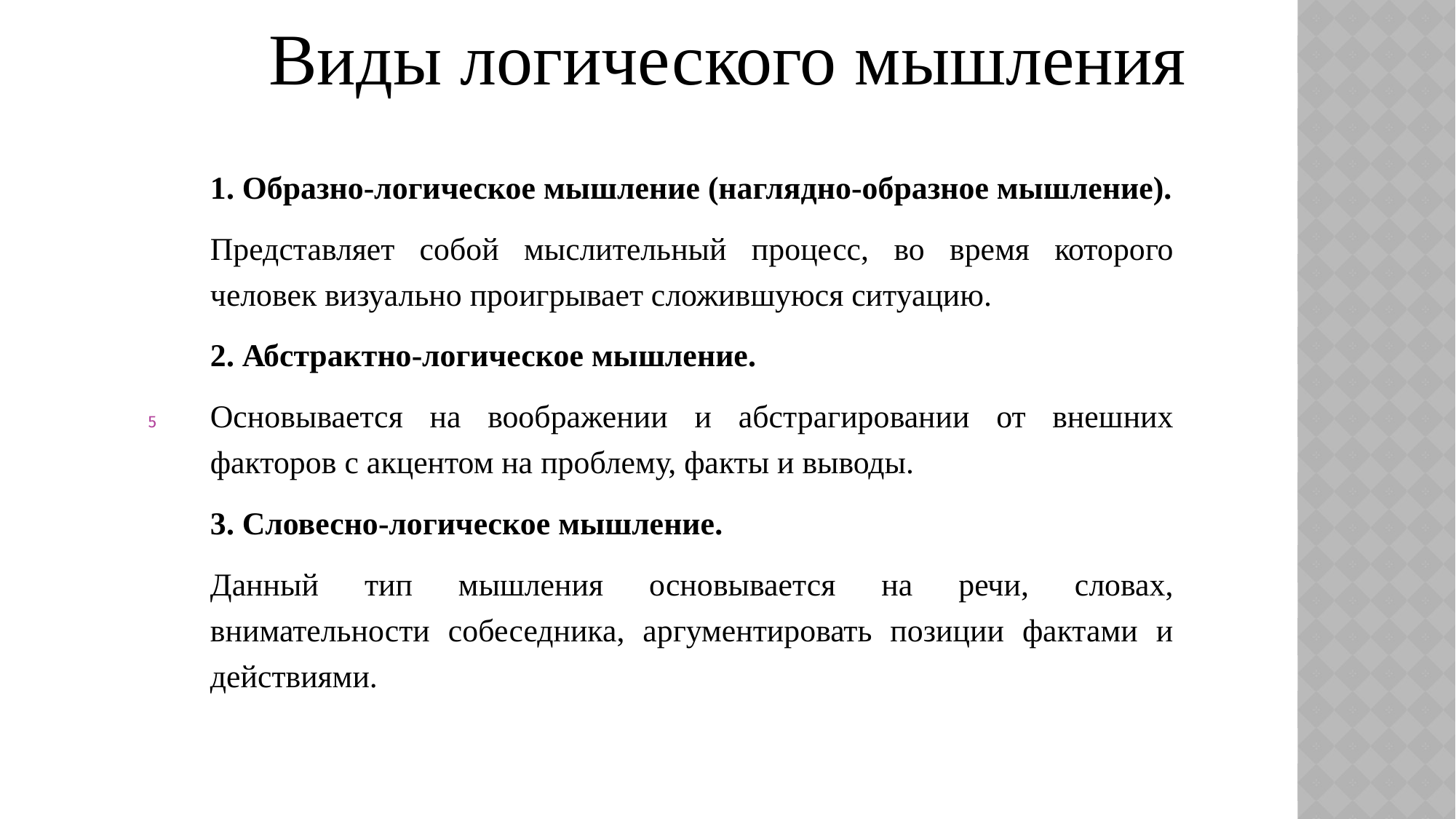

# Виды логического мышления
1. Образно-логическое мышление (наглядно-образное мышление).
Представляет собой мыслительный процесс, во время которого человек визуально проигрывает сложившуюся ситуацию.
2. Абстрактно-логическое мышление.
Основывается на воображении и абстрагировании от внешних факторов с акцентом на проблему, факты и выводы.
3. Словесно-логическое мышление.
Данный тип мышления основывается на речи, словах, внимательности собеседника, аргументировать позиции фактами и действиями.
5